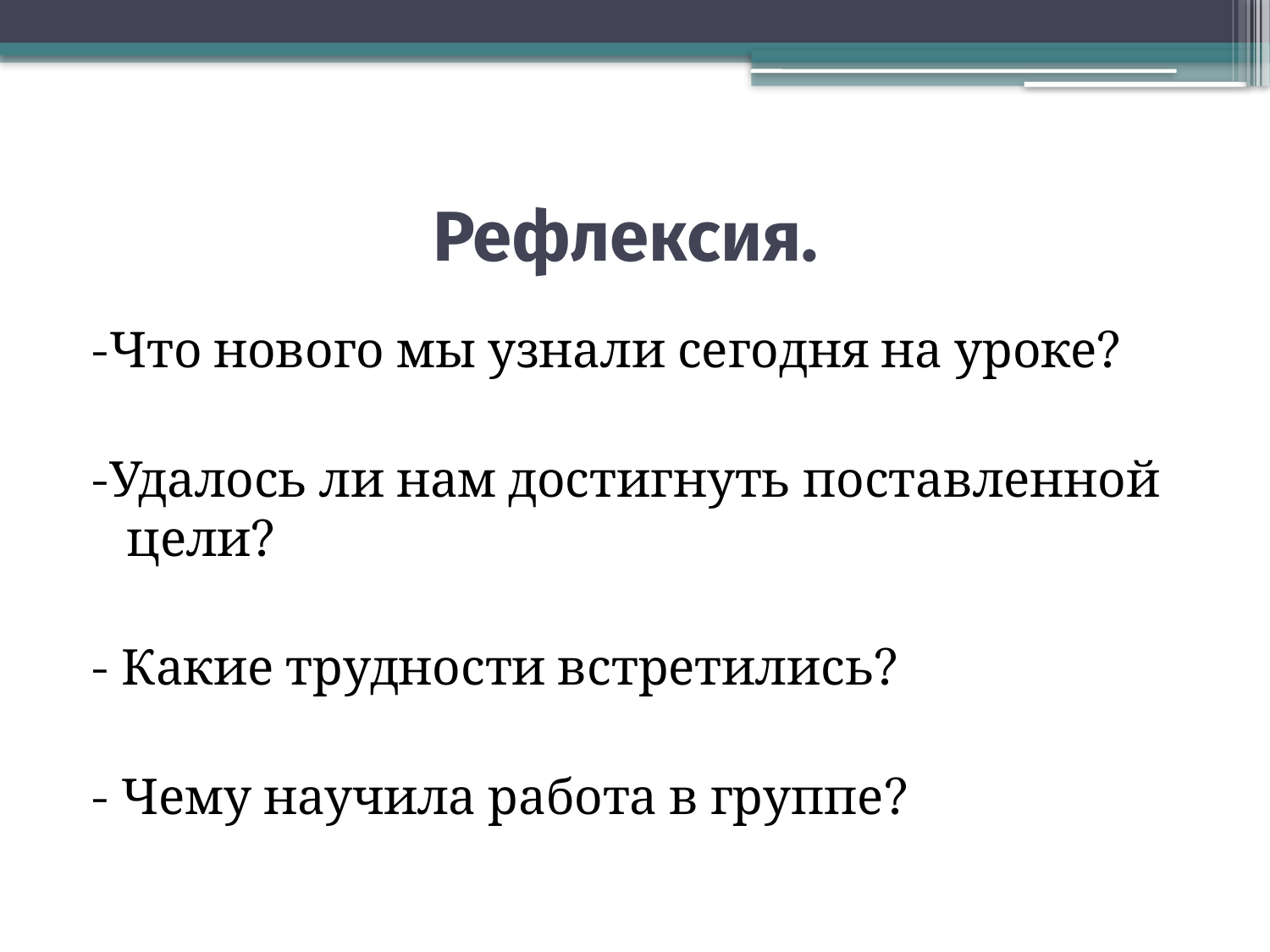

# Рефлексия.
-Что нового мы узнали сегодня на уроке?

-Удалось ли нам достигнуть поставленной цели?

- Какие трудности встретились?

- Чему научила работа в группе?